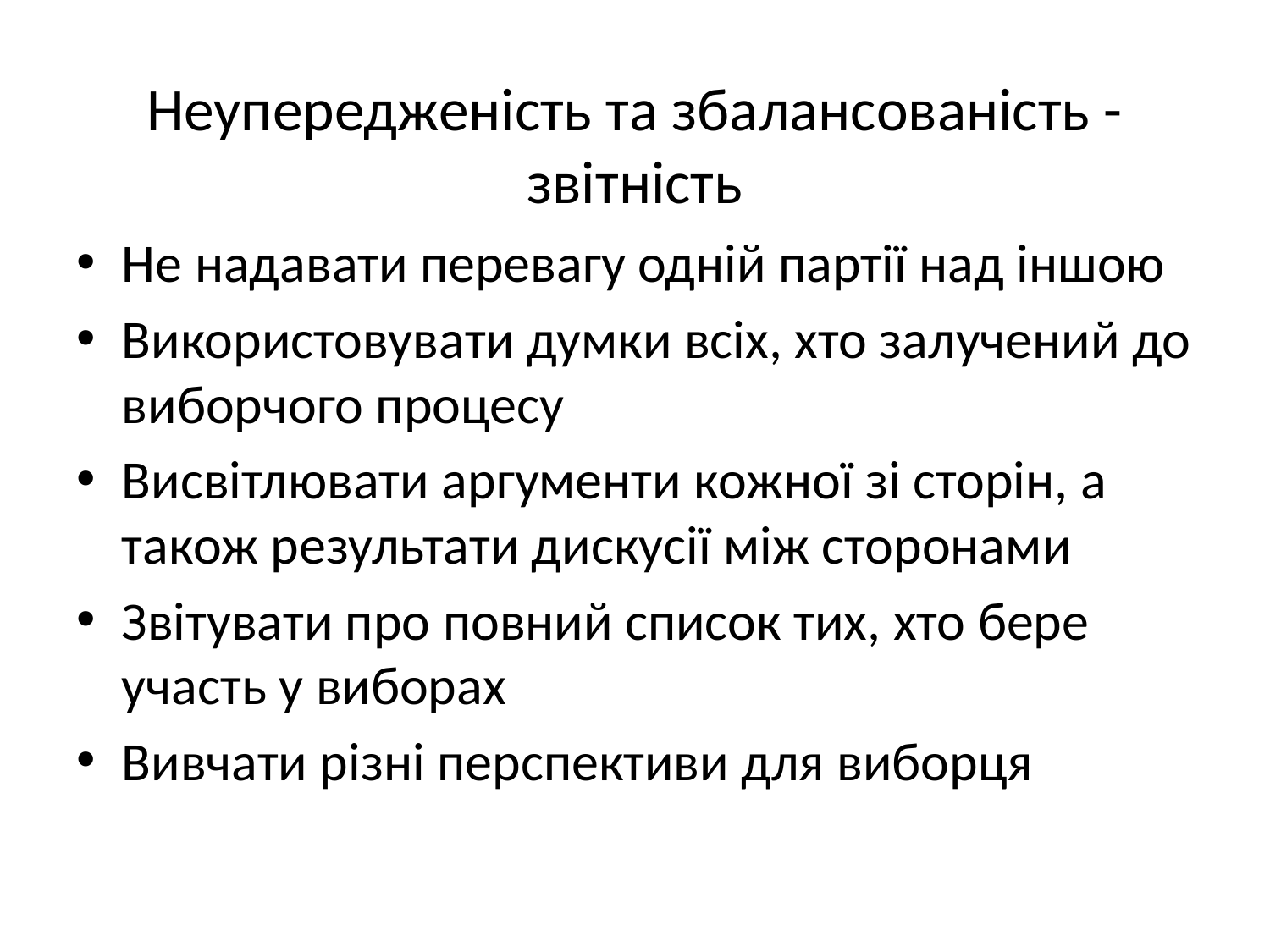

# Неупередженість та збалансованість - звітність
Не надавати перевагу одній партії над іншою
Використовувати думки всіх, хто залучений до виборчого процесу
Висвітлювати аргументи кожної зі сторін, а також результати дискусії між сторонами
Звітувати про повний список тих, хто бере участь у виборах
Вивчати різні перспективи для виборця